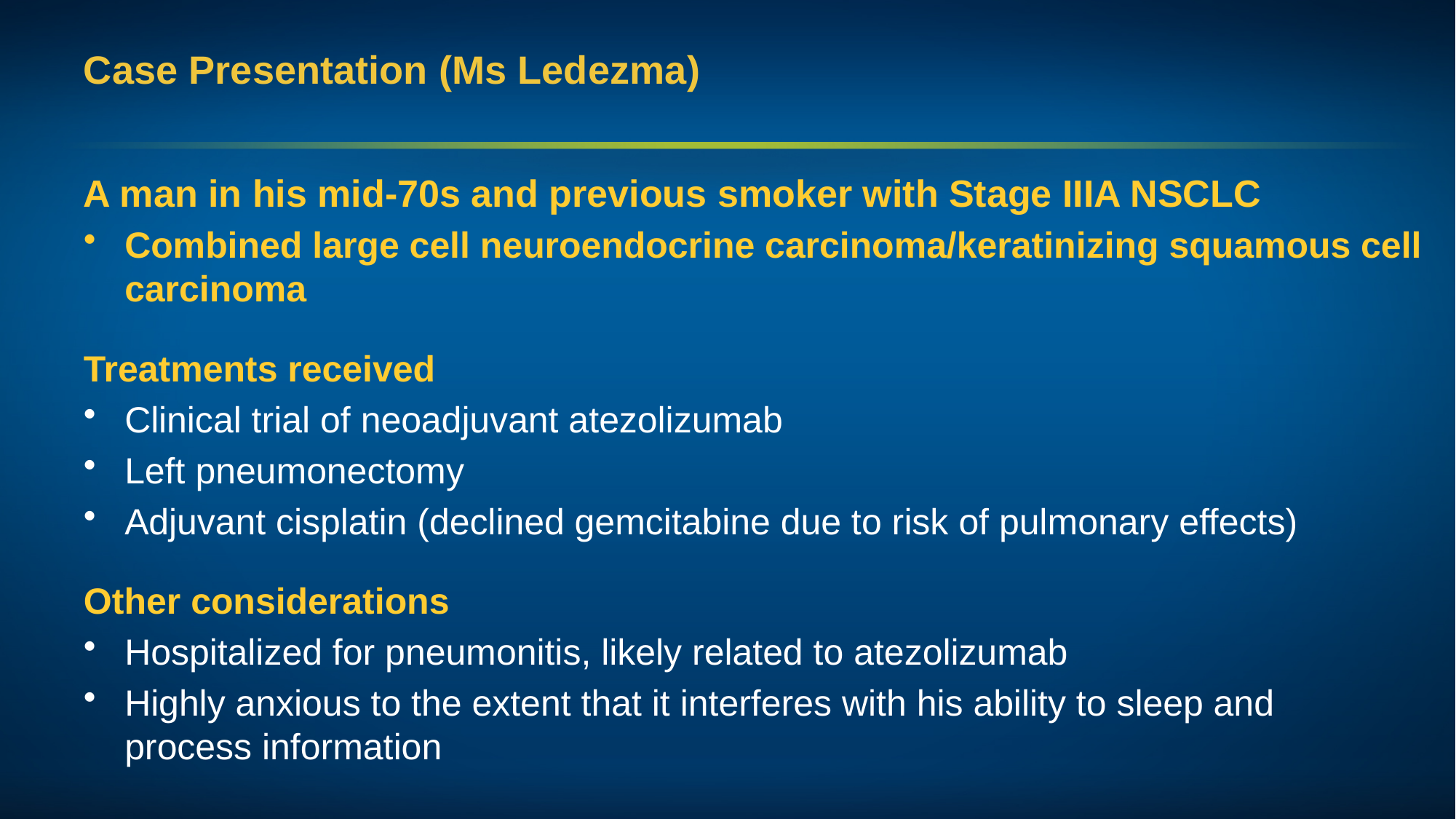

# Case Presentation (Ms Ledezma)
A man in his mid-70s and previous smoker with Stage IIIA NSCLC
Combined large cell neuroendocrine carcinoma/keratinizing squamous cell carcinoma
Treatments received
Clinical trial of neoadjuvant atezolizumab
Left pneumonectomy
Adjuvant cisplatin (declined gemcitabine due to risk of pulmonary effects)
Other considerations
Hospitalized for pneumonitis, likely related to atezolizumab
Highly anxious to the extent that it interferes with his ability to sleep and 
process information